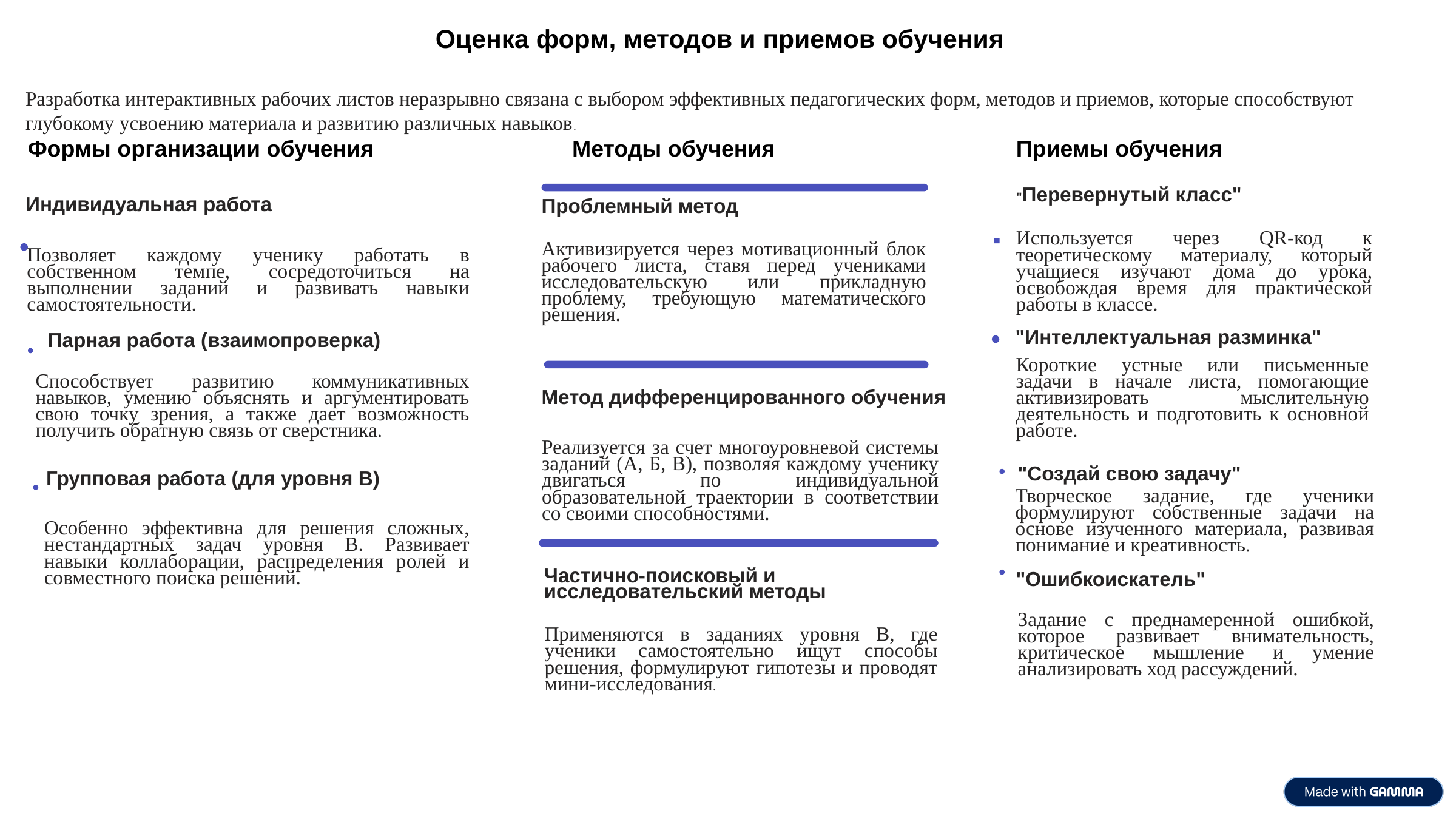

Оценка форм, методов и приемов обучения
Разработка интерактивных рабочих листов неразрывно связана с выбором эффективных педагогических форм, методов и приемов, которые способствуют глубокому усвоению материала и развитию различных навыков.
Приемы обучения
Формы организации обучения
Методы обучения

"Перевернутый класс"
Индивидуальная работа
Проблемный метод

Используется через QR-код к теоретическому материалу, который учащиеся изучают дома до урока, освобождая время для практической работы в классе.

Позволяет каждому ученику работать в собственном темпе, сосредоточиться на выполнении заданий и развивать навыки самостоятельности.

Активизируется через мотивационный блок рабочего листа, ставя перед учениками исследовательскую или прикладную проблему, требующую математического решения.

"Интеллектуальная разминка"
Парная работа (взаимопроверка)

Короткие устные или письменные задачи в начале листа, помогающие активизировать мыслительную деятельность и подготовить к основной работе.

Способствует развитию коммуникативных навыков, умению объяснять и аргументировать свою точку зрения, а также дает возможность получить обратную связь от сверстника.
Метод дифференцированного обучения

Реализуется за счет многоуровневой системы заданий (А, Б, В), позволяя каждому ученику двигаться по индивидуальной образовательной траектории в соответствии со своими способностями.
"Создай свою задачу"

Групповая работа (для уровня В)

Творческое задание, где ученики формулируют собственные задачи на основе изученного материала, развивая понимание и креативность.
Особенно эффективна для решения сложных, нестандартных задач уровня В. Развивает навыки коллаборации, распределения ролей и совместного поиска решений.

Частично-поисковый и исследовательский методы
"Ошибкоискатель"

Задание с преднамеренной ошибкой, которое развивает внимательность, критическое мышление и умение анализировать ход рассуждений.
Применяются в заданиях уровня В, где ученики самостоятельно ищут способы решения, формулируют гипотезы и проводят мини-исследования.